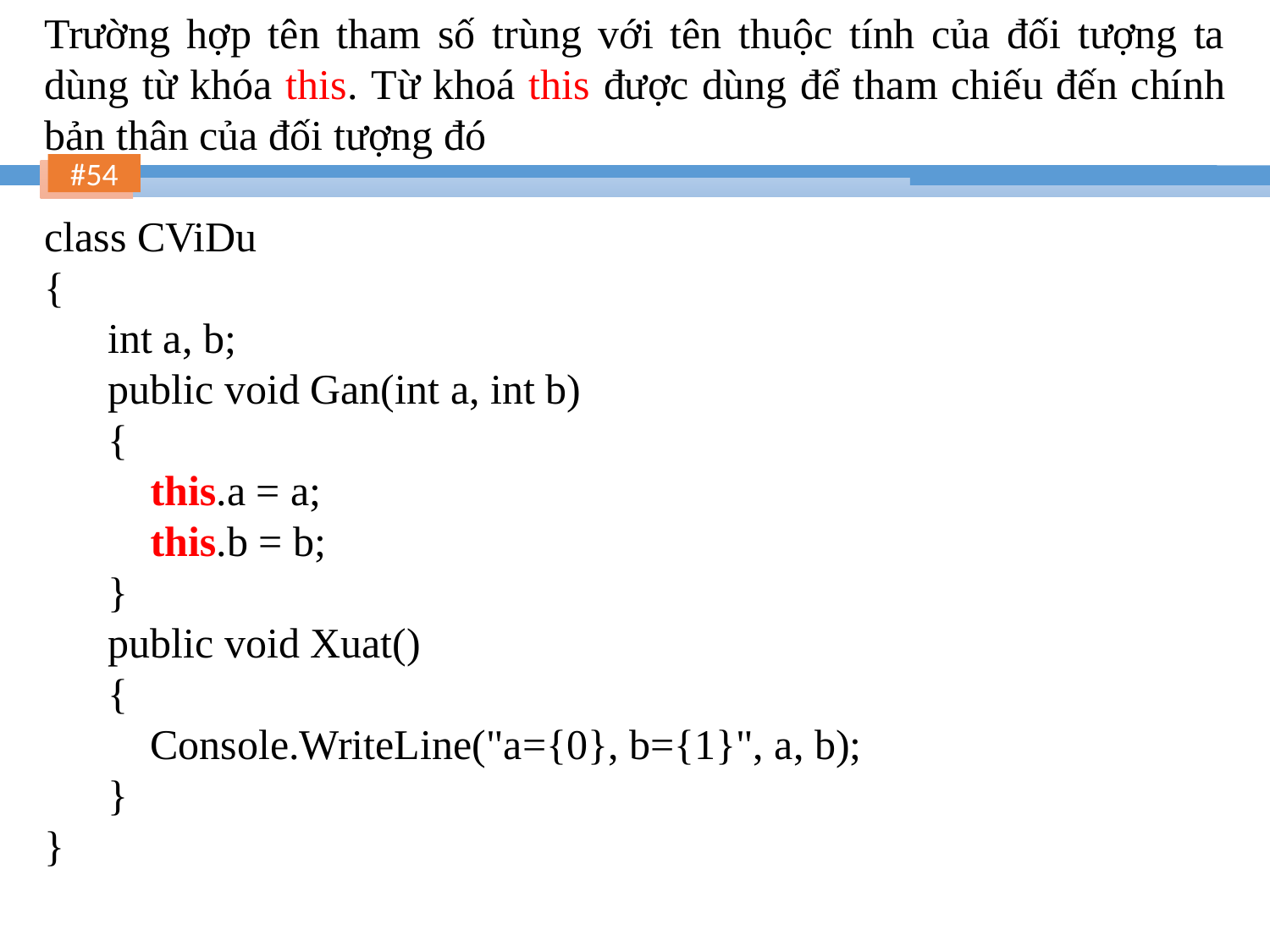

Trường hợp tên tham số trùng với tên thuộc tính của đối tượng ta dùng từ khóa this. Từ khoá this được dùng để tham chiếu đến chính bản thân của đối tượng đó

class CViDu
{
      int a, b;
      public void Gan(int a, int b)
      {
          this.a = a;
          this.b = b;
      }
      public void Xuat()
      {
          Console.WriteLine("a={0}, b={1}", a, b);
      }
}

54